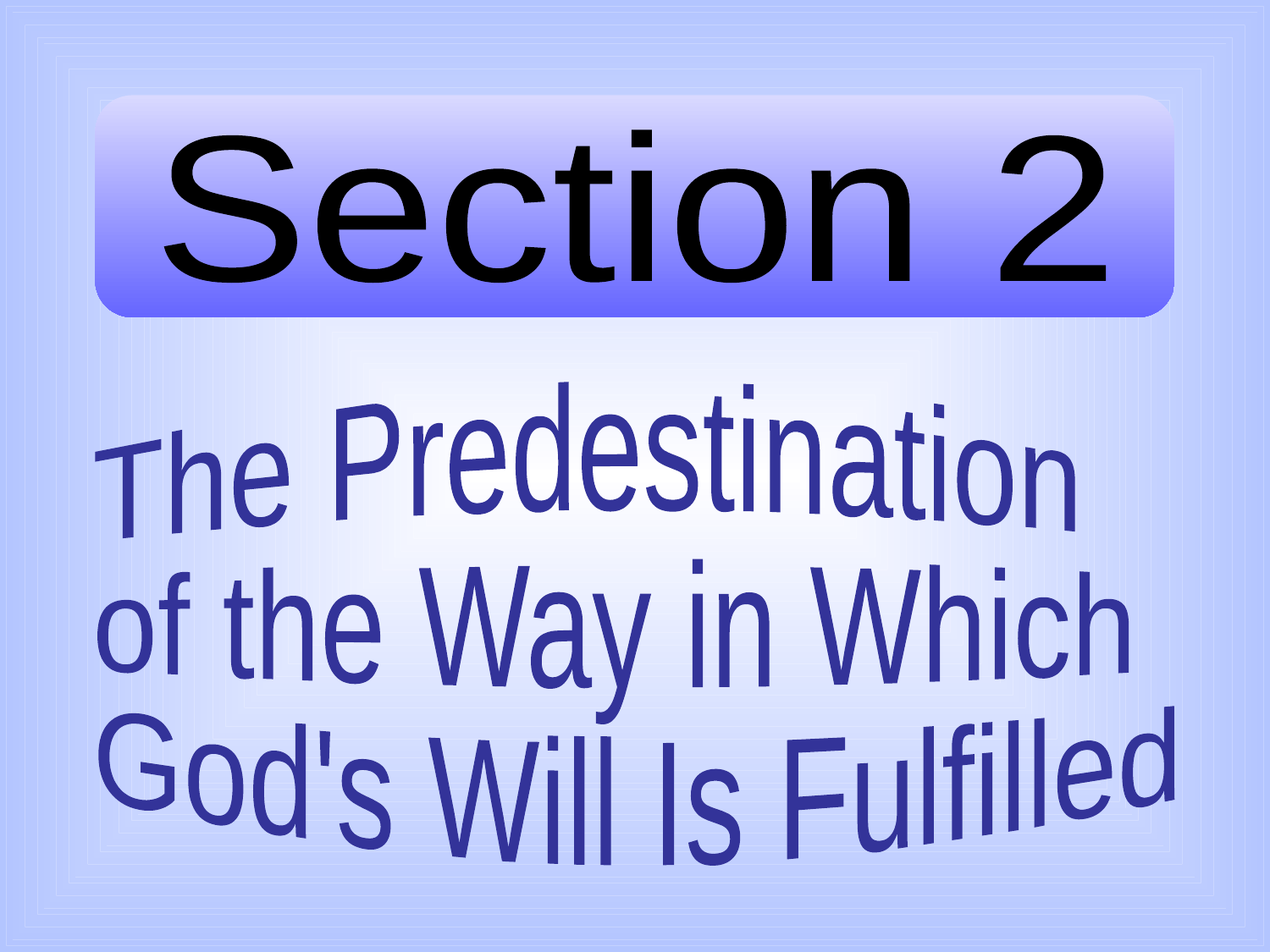

Section 2
The Predestination
of the Way in Which
God's Will Is Fulfilled